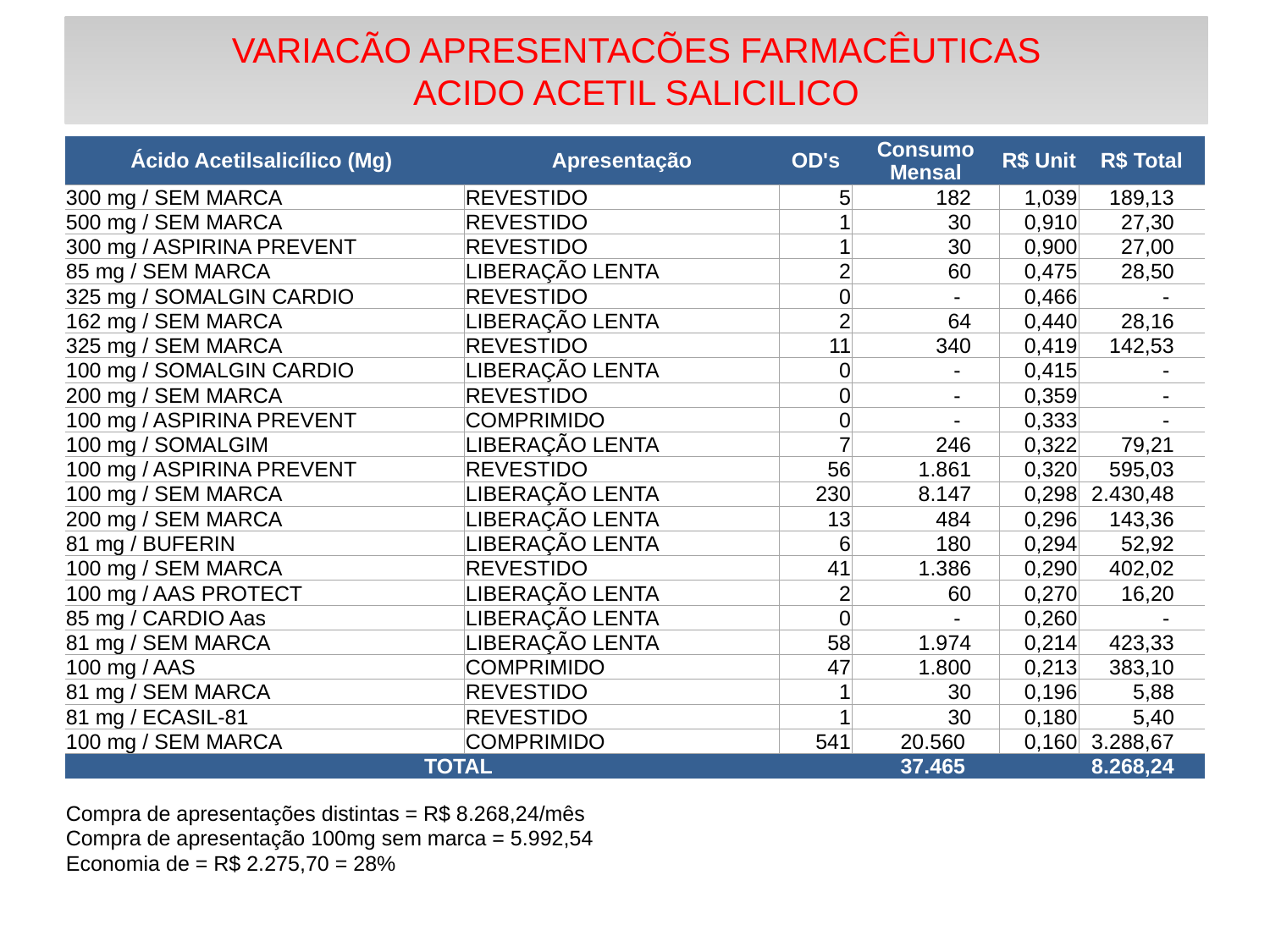

# VARIACÃO APRESENTACÕES FARMACÊUTICAS ACIDO ACETIL SALICILICO
| Ácido Acetilsalicílico (Mg) | Apresentação | OD's | Consumo Mensal | R$ Unit | R$ Total |
| --- | --- | --- | --- | --- | --- |
| 300 mg / SEM MARCA | REVESTIDO | 5 | 182 | 1,039 | 189,13 |
| 500 mg / SEM MARCA | REVESTIDO | 1 | 30 | 0,910 | 27,30 |
| 300 mg / ASPIRINA PREVENT | REVESTIDO | 1 | 30 | 0,900 | 27,00 |
| 85 mg / SEM MARCA | LIBERAÇÃO LENTA | 2 | 60 | 0,475 | 28,50 |
| 325 mg / SOMALGIN CARDIO | REVESTIDO | 0 | - | 0,466 | - |
| 162 mg / SEM MARCA | LIBERAÇÃO LENTA | 2 | 64 | 0,440 | 28,16 |
| 325 mg / SEM MARCA | REVESTIDO | 11 | 340 | 0,419 | 142,53 |
| 100 mg / SOMALGIN CARDIO | LIBERAÇÃO LENTA | 0 | - | 0,415 | - |
| 200 mg / SEM MARCA | REVESTIDO | 0 | - | 0,359 | - |
| 100 mg / ASPIRINA PREVENT | COMPRIMIDO | 0 | - | 0,333 | - |
| 100 mg / SOMALGIM | LIBERAÇÃO LENTA | 7 | 246 | 0,322 | 79,21 |
| 100 mg / ASPIRINA PREVENT | REVESTIDO | 56 | 1.861 | 0,320 | 595,03 |
| 100 mg / SEM MARCA | LIBERAÇÃO LENTA | 230 | 8.147 | 0,298 | 2.430,48 |
| 200 mg / SEM MARCA | LIBERAÇÃO LENTA | 13 | 484 | 0,296 | 143,36 |
| 81 mg / BUFERIN | LIBERAÇÃO LENTA | 6 | 180 | 0,294 | 52,92 |
| 100 mg / SEM MARCA | REVESTIDO | 41 | 1.386 | 0,290 | 402,02 |
| 100 mg / AAS PROTECT | LIBERAÇÃO LENTA | 2 | 60 | 0,270 | 16,20 |
| 85 mg / CARDIO Aas | LIBERAÇÃO LENTA | 0 | - | 0,260 | - |
| 81 mg / SEM MARCA | LIBERAÇÃO LENTA | 58 | 1.974 | 0,214 | 423,33 |
| 100 mg / AAS | COMPRIMIDO | 47 | 1.800 | 0,213 | 383,10 |
| 81 mg / SEM MARCA | REVESTIDO | 1 | 30 | 0,196 | 5,88 |
| 81 mg / ECASIL-81 | REVESTIDO | 1 | 30 | 0,180 | 5,40 |
| 100 mg / SEM MARCA | COMPRIMIDO | 541 | 20.560 | 0,160 | 3.288,67 |
| TOTAL |  |  | 37.465 |  | 8.268,24 |
|  |  |  |  |  |  |
| Compra de apresentações distintas = R$ 8.268,24/mês |  |  |  |  |  |
| Compra de apresentação 100mg sem marca = 5.992,54 |  |  |  |  |  |
| Economia de = R$ 2.275,70 = 28% |  |  |  |  |  |